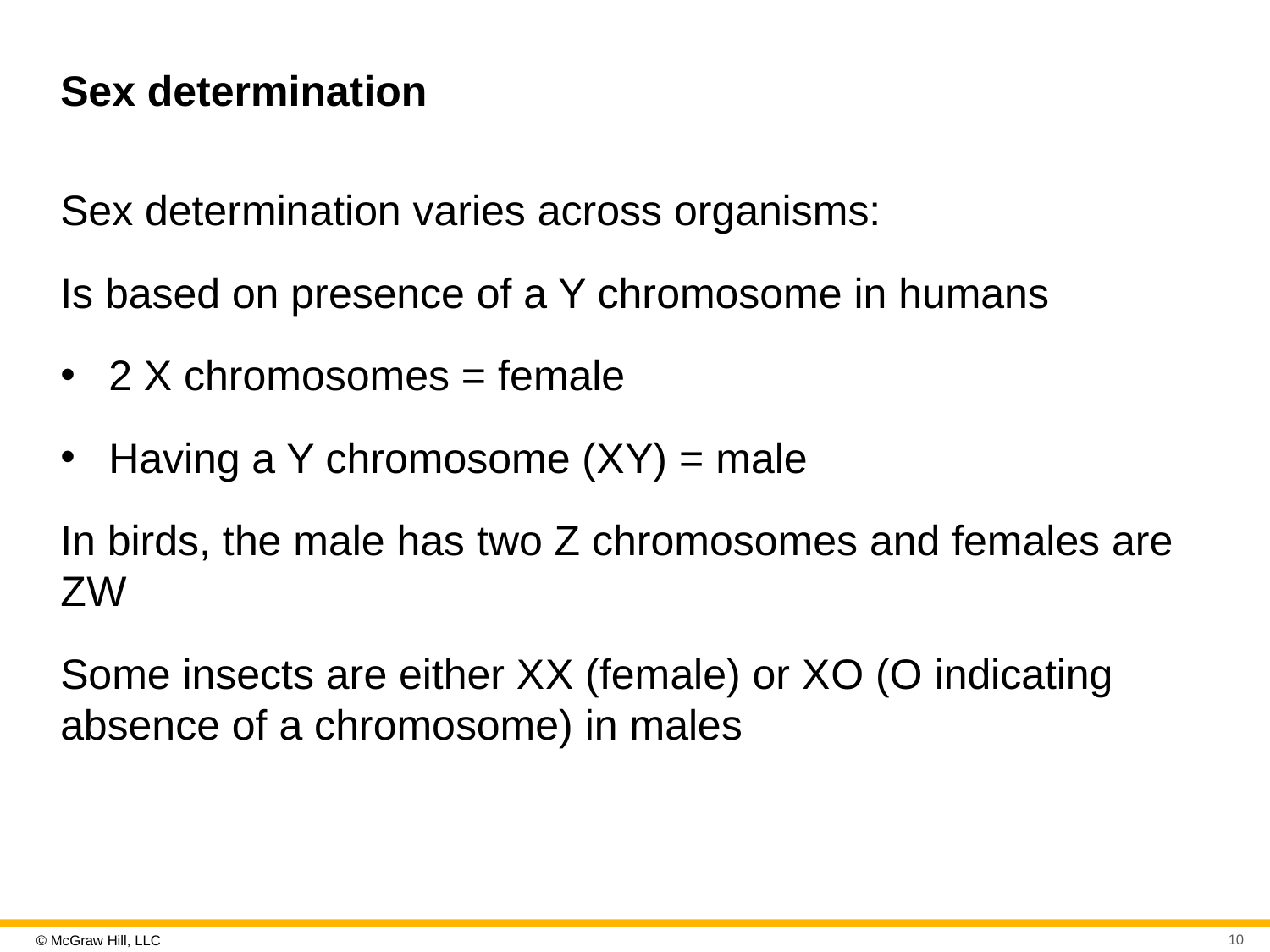

# Sex determination
Sex determination varies across organisms:
Is based on presence of a Y chromosome in humans
2 X chromosomes = female
Having a Y chromosome (X Y) = male
In birds, the male has two Z chromosomes and females are Z W
Some insects are either X X (female) or X O (O indicating absence of a chromosome) in males
10